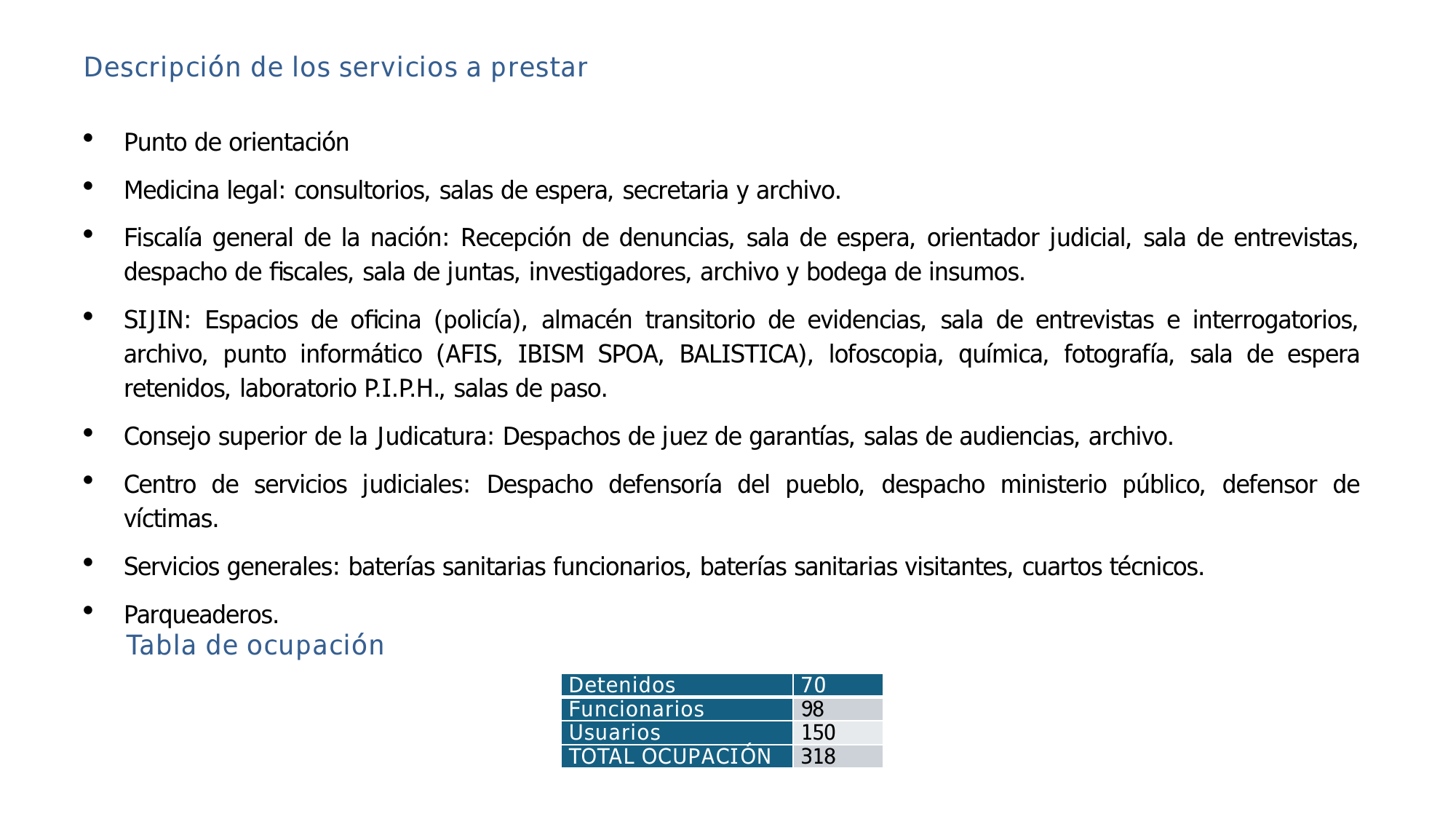

# Descripción de los servicios a prestar
Punto de orientación
Medicina legal: consultorios, salas de espera, secretaria y archivo.
Fiscalía general de la nación: Recepción de denuncias, sala de espera, orientador judicial, sala de entrevistas, despacho de fiscales, sala de juntas, investigadores, archivo y bodega de insumos.
SIJIN: Espacios de oficina (policía), almacén transitorio de evidencias, sala de entrevistas e interrogatorios, archivo, punto informático (AFIS, IBISM SPOA, BALISTICA), lofoscopia, química, fotografía, sala de espera retenidos, laboratorio P.I.P.H., salas de paso.
Consejo superior de la Judicatura: Despachos de juez de garantías, salas de audiencias, archivo.
Centro de servicios judiciales: Despacho defensoría del pueblo, despacho ministerio público, defensor de víctimas.
Servicios generales: baterías sanitarias funcionarios, baterías sanitarias visitantes, cuartos técnicos.
Parqueaderos.
Tabla de ocupación
| Detenidos | 70 |
| --- | --- |
| Funcionarios | 98 |
| Usuarios | 150 |
| TOTAL OCUPACIÓN | 318 |